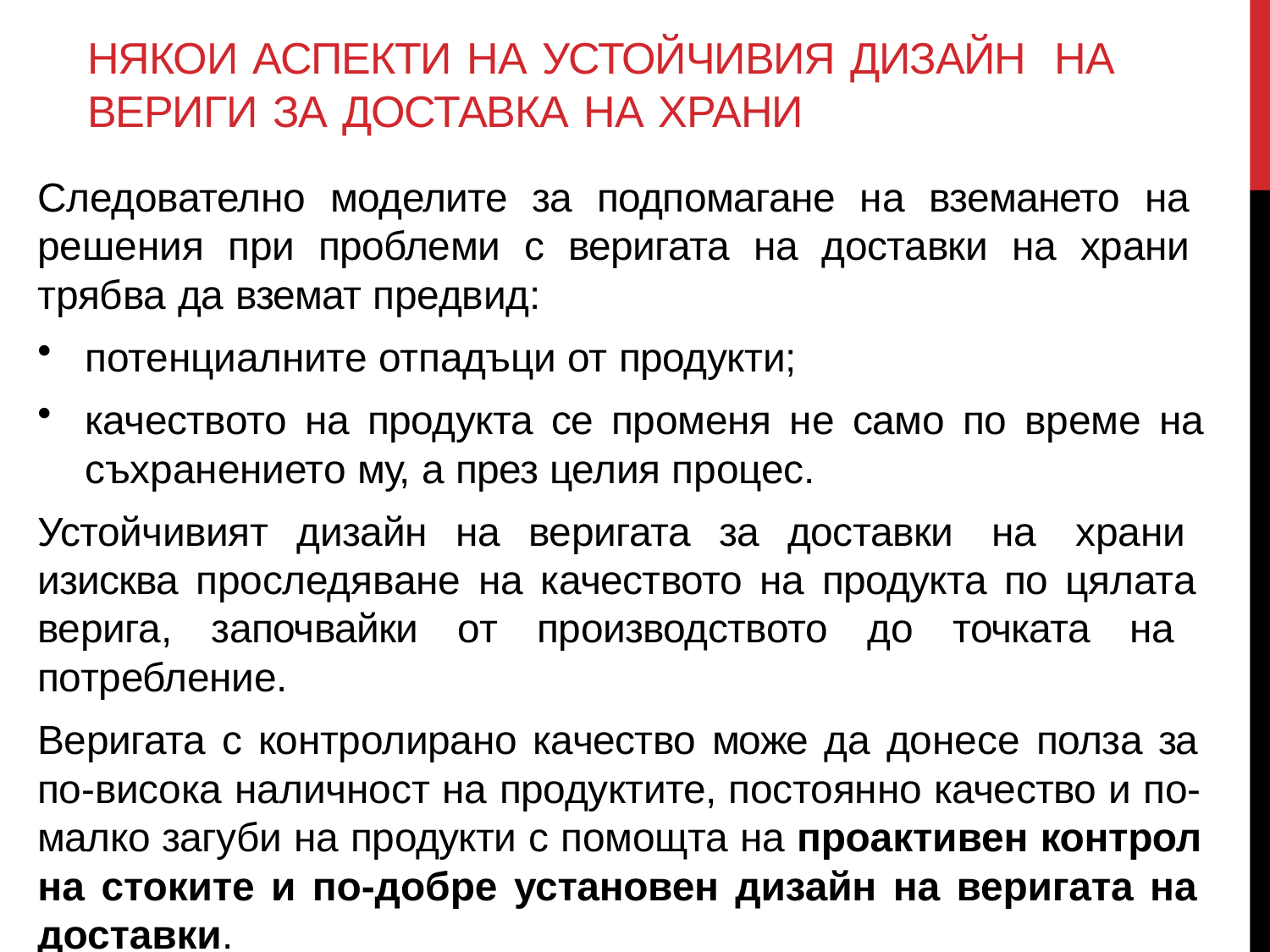

# НЯКОИ АСПЕКТИ НА УСТОЙЧИВИЯ ДИЗАЙН  НА ВЕРИГИ ЗА ДОСТАВКА НА ХРАНИ
Следователно моделите за подпомагане на вземането на  решения при проблеми с веригата на доставки на храни  трябва да вземат предвид:
потенциалните отпадъци от продукти;
качеството на продукта се променя не само по време на
съхранението му, а през целия процес.
Устойчивият дизайн на веригата за доставки на храни  изисква проследяване на качеството на продукта по цялата  верига, започвайки от производството до точката на  потребление.
Веригата с контролирано качество може да донесе полза за  по-висока наличност на продуктите, постоянно качество и по-  малко загуби на продукти с помощта на проактивен контрол  на стоките и по-добре установен дизайн на веригата на  доставки.